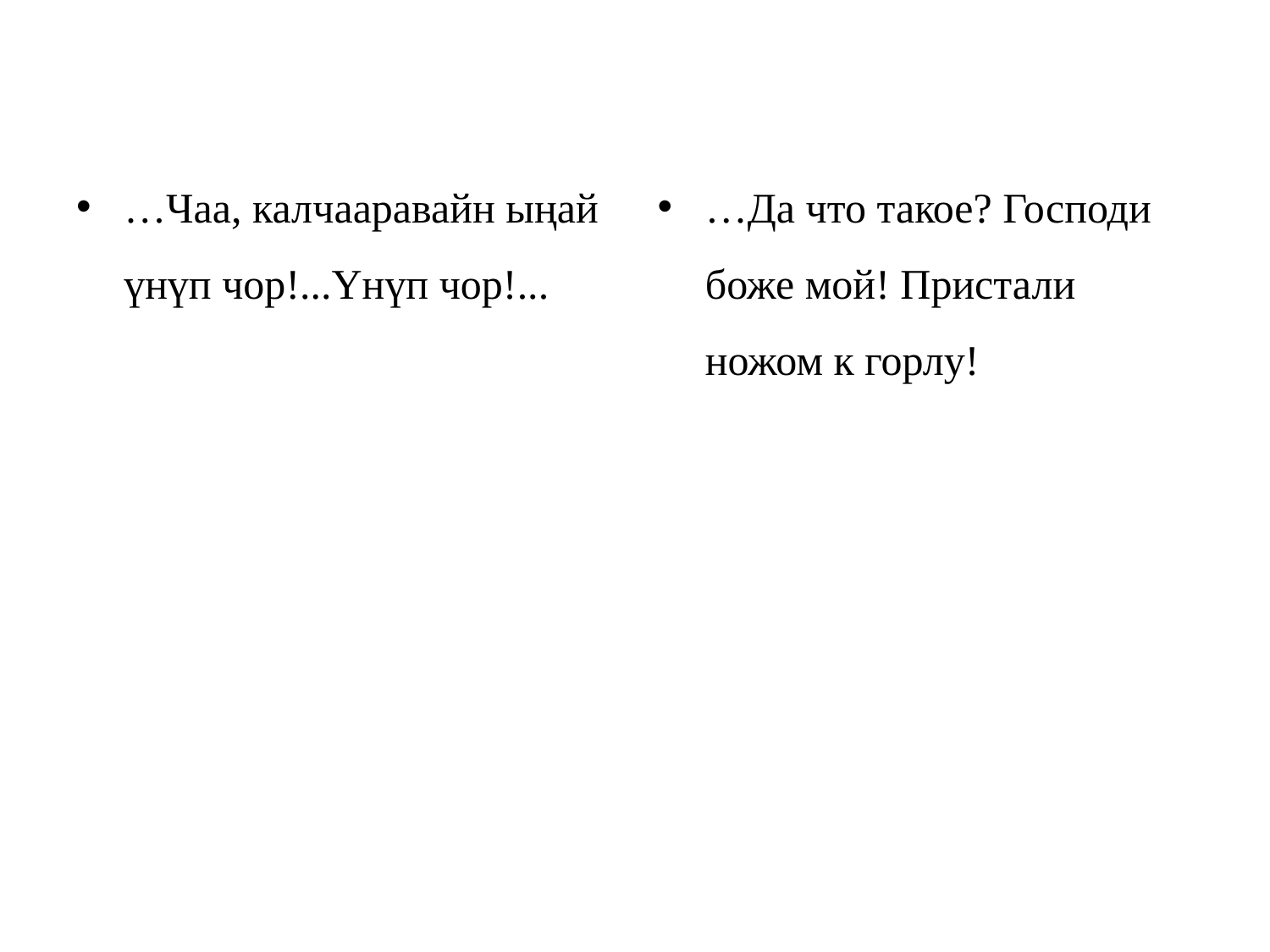

…Да что такое? Господи боже мой! Пристали ножом к горлу!
…Чаа, калчааравайн ыңай үнүп чор!...Үнүп чор!...